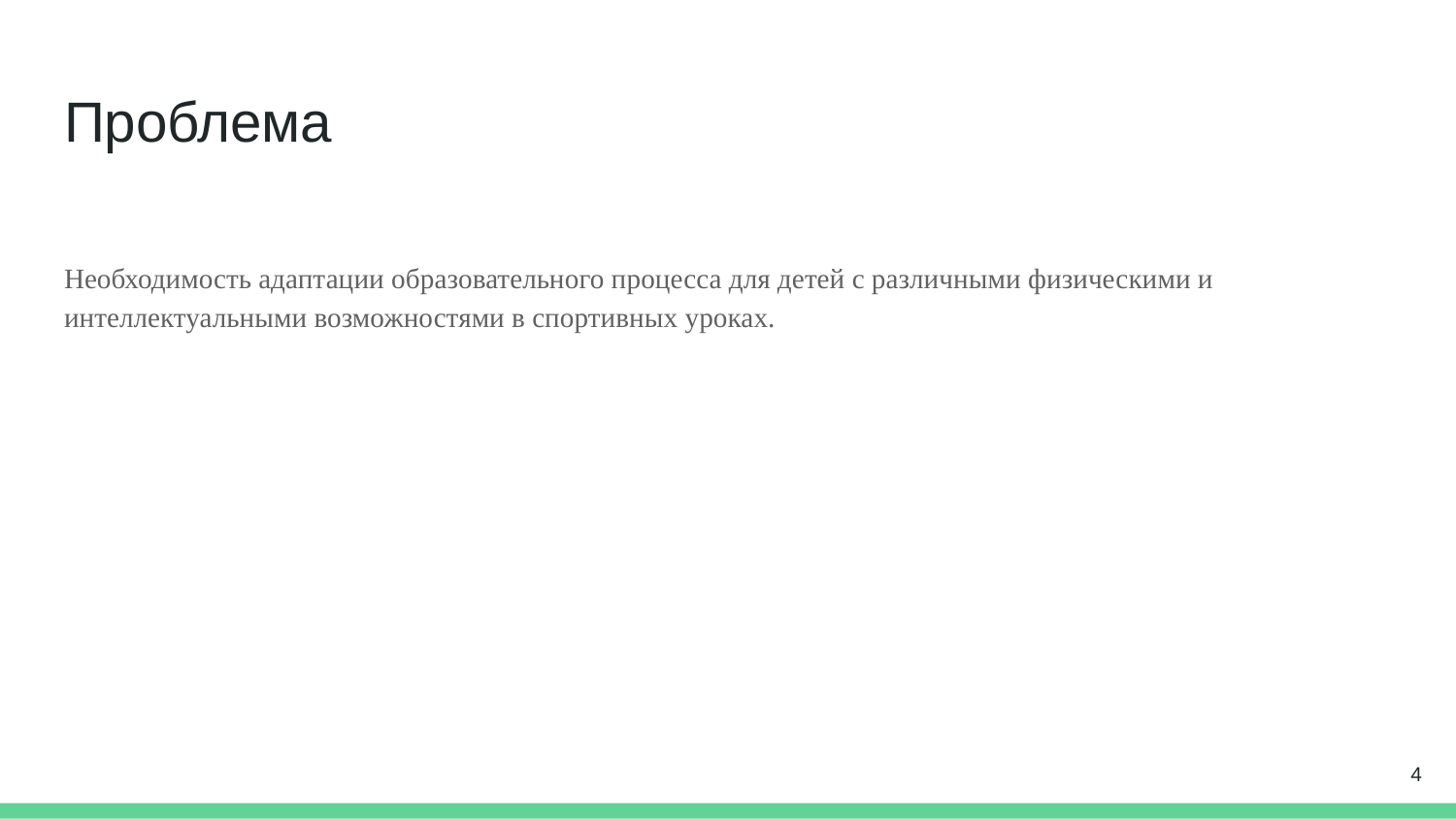

# Проблема
Необходимость адаптации образовательного процесса для детей с различными физическими и интеллектуальными возможностями в спортивных уроках.
4